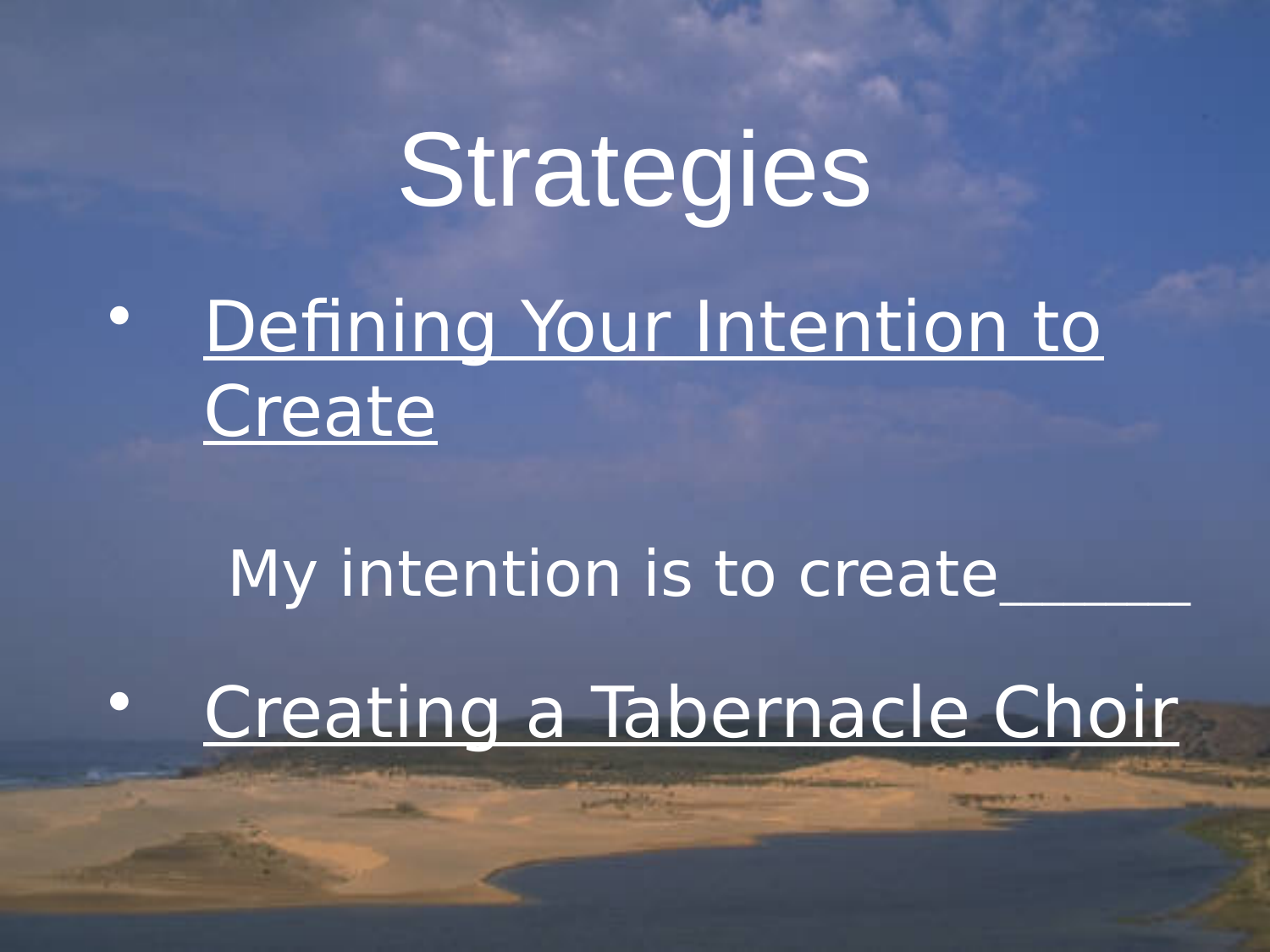

# Strategies
Defining Your Intention to Create

	My intention is to create_________

Creating a Tabernacle Choir